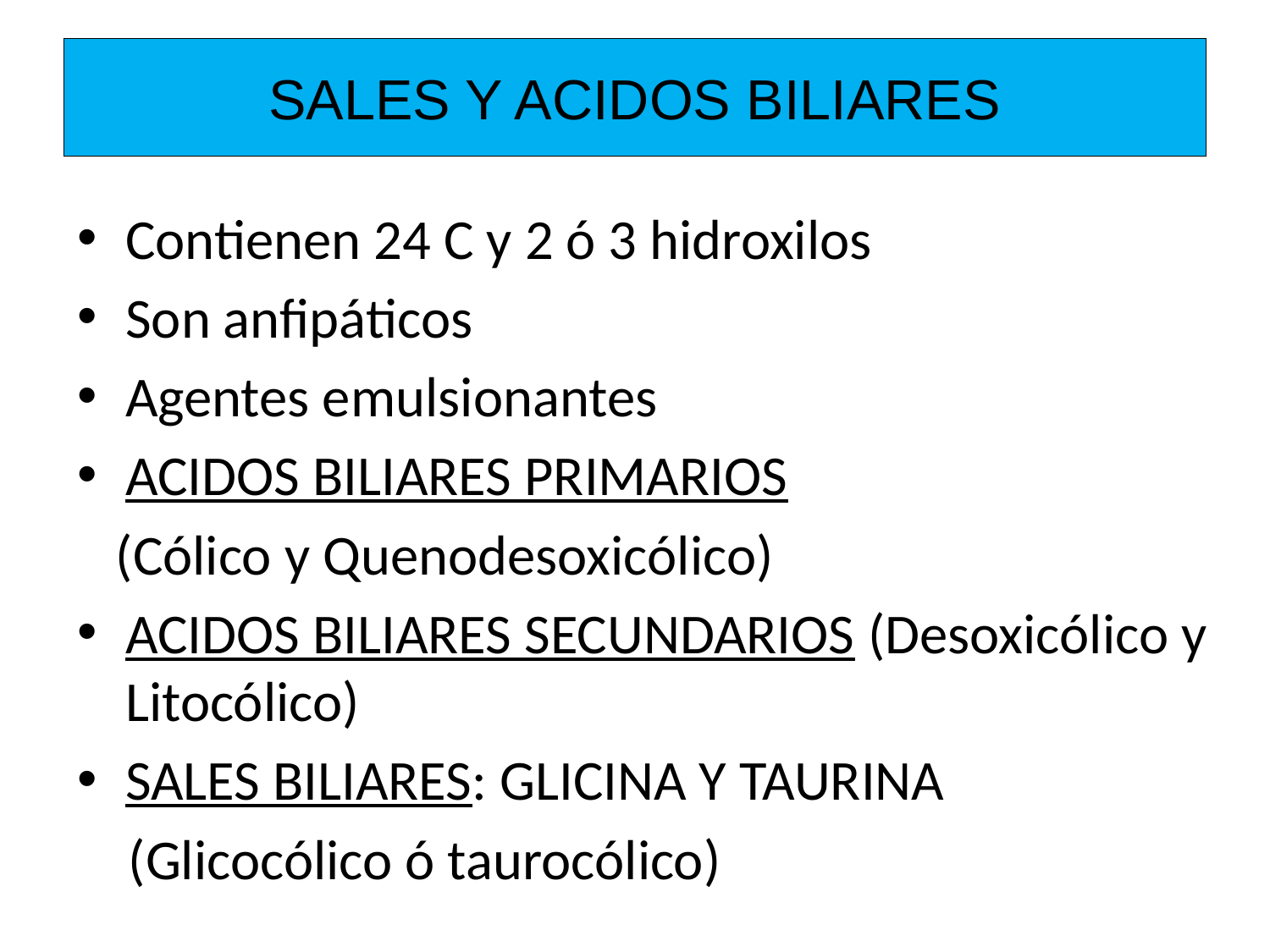

# SALES Y ACIDOS BILIARES
Contienen 24 C y 2 ó 3 hidroxilos
Son anfipáticos
Agentes emulsionantes
ACIDOS BILIARES PRIMARIOS
   (Cólico y Quenodesoxicólico)
ACIDOS BILIARES SECUNDARIOS (Desoxicólico y Litocólico)
SALES BILIARES: GLICINA Y TAURINA
    (Glicocólico ó taurocólico)